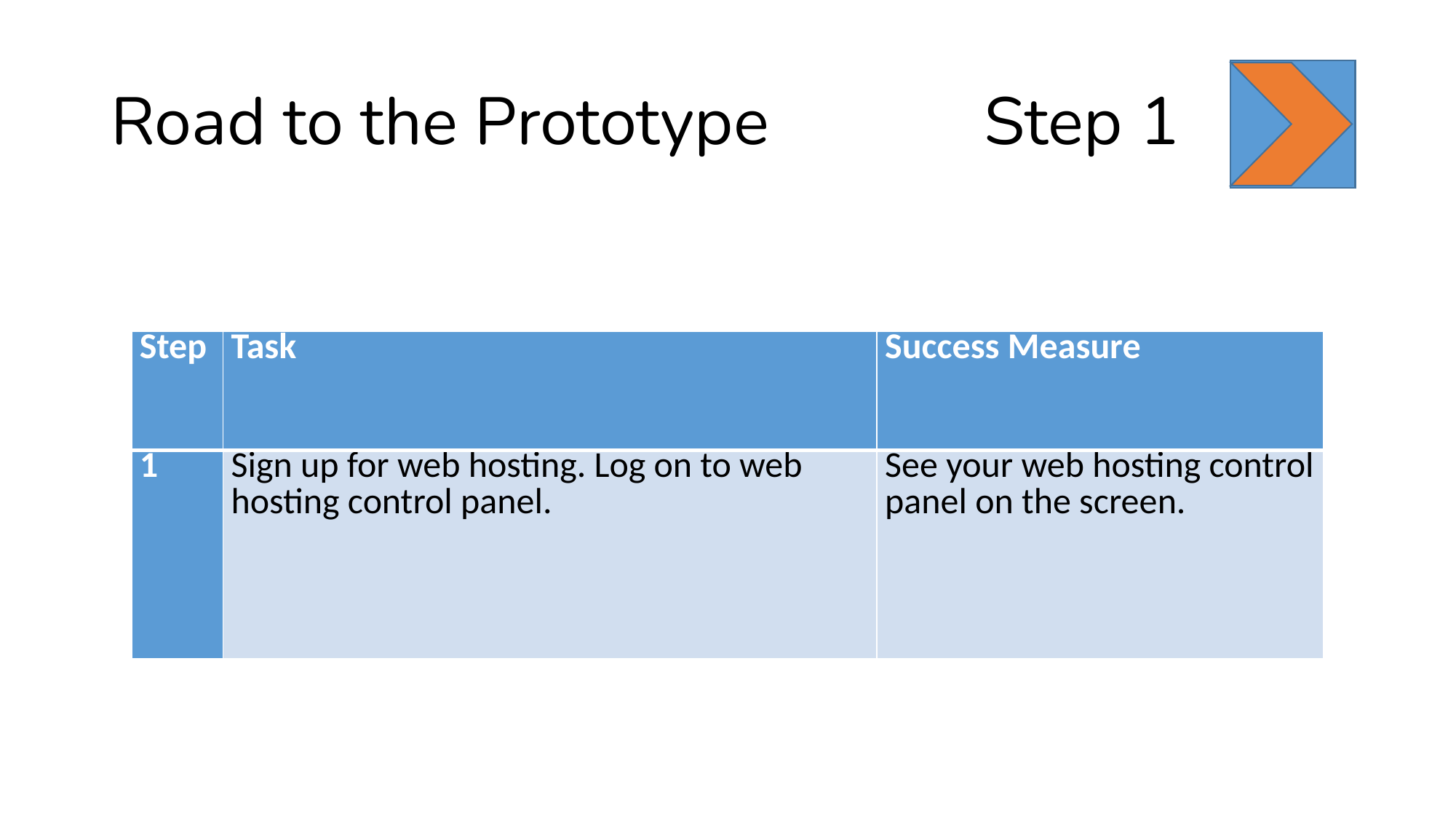

# Road to the Prototype		Step 1

| Step | Task | Success Measure |
| --- | --- | --- |
| 1 | Sign up for web hosting. Log on to web hosting control panel. | See your web hosting control panel on the screen. |